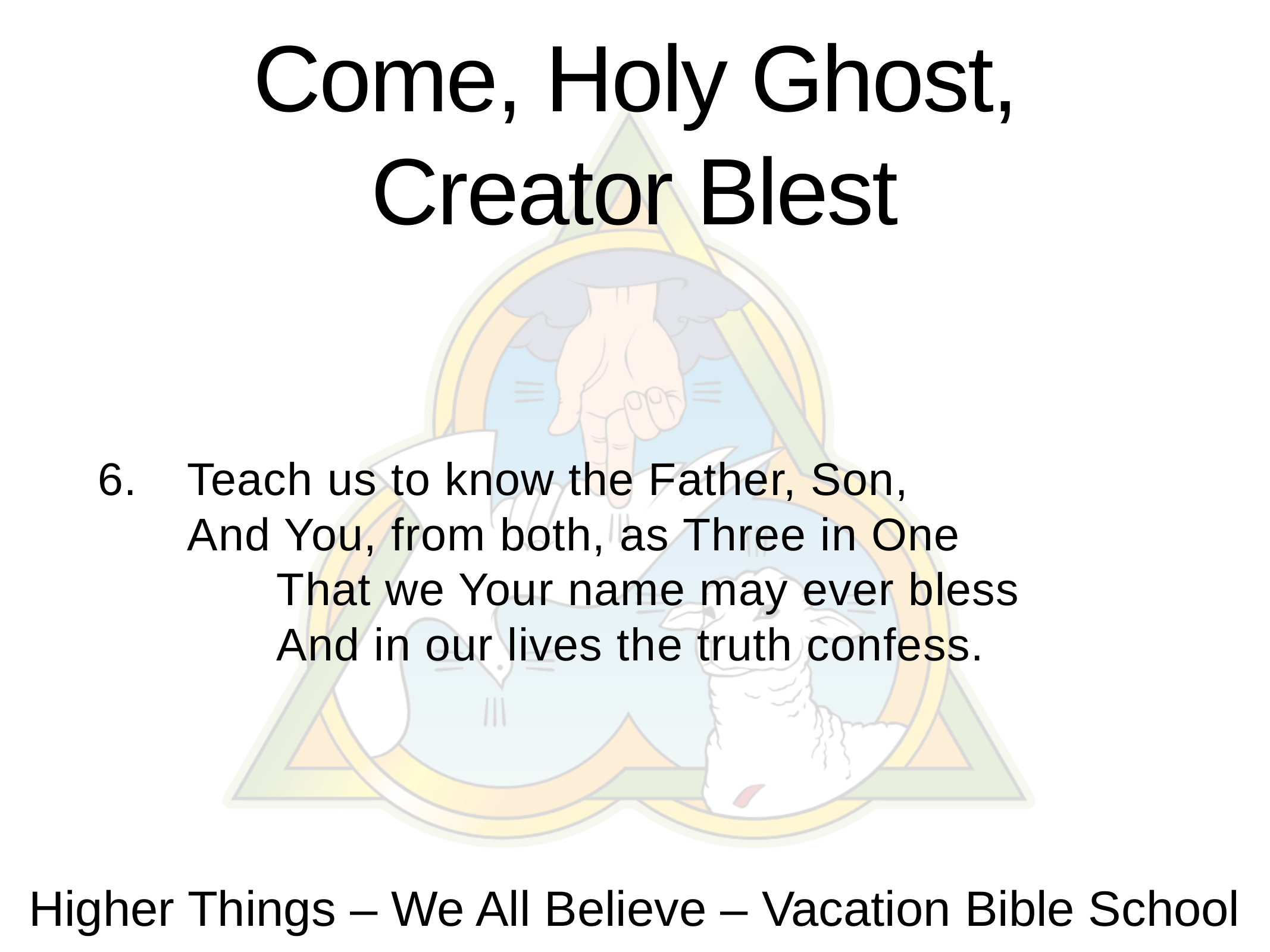

# Come, Holy Ghost, Creator Blest
6.	Teach us to know the Father, Son,
	And You, from both, as Three in One
		That we Your name may ever bless
		And in our lives the truth confess.